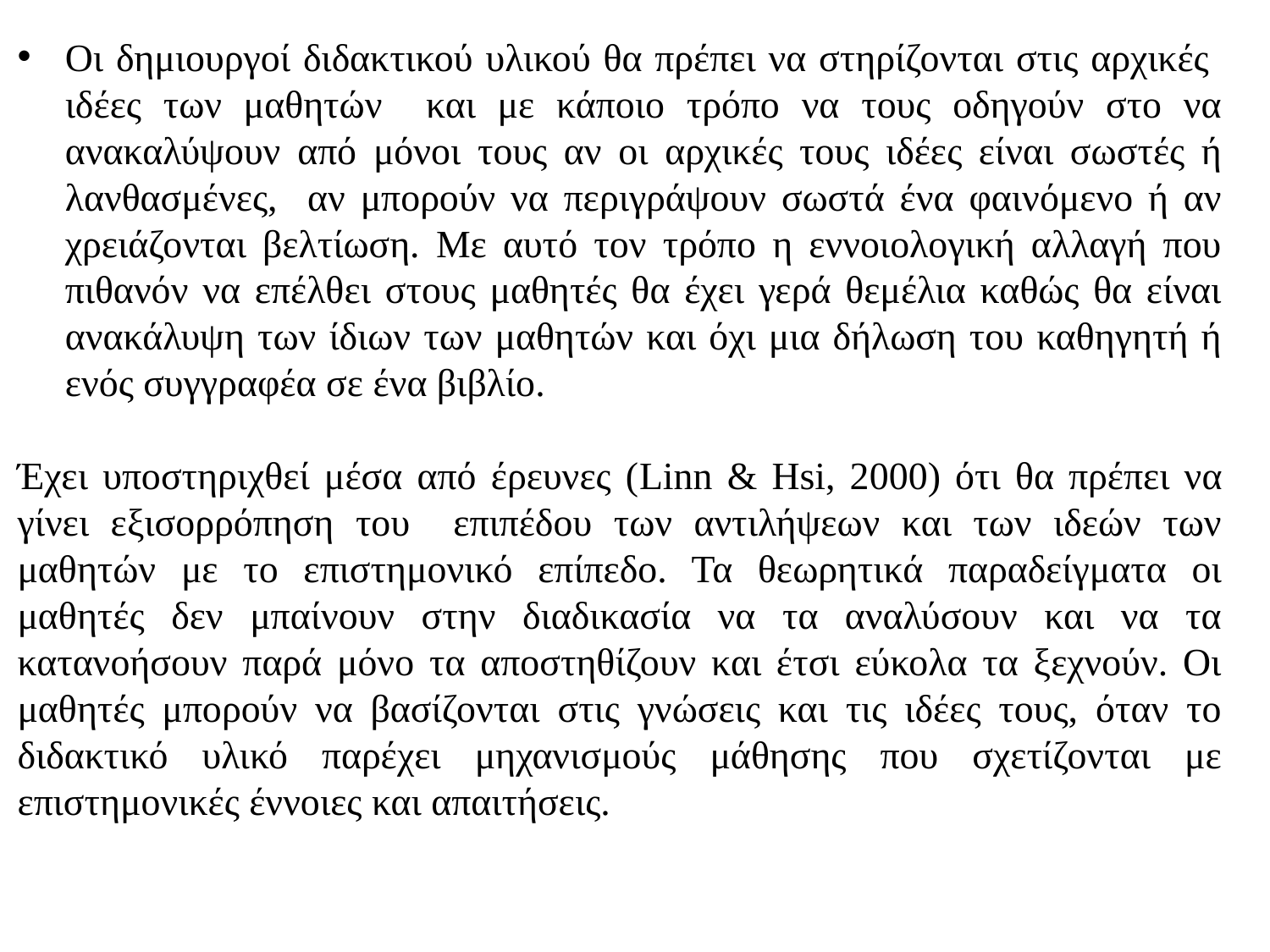

Οι δημιουργοί διδακτικού υλικού θα πρέπει να στηρίζονται στις αρχικές  ιδέες των μαθητών  και με κάποιο τρόπο να τους οδηγούν στο να ανακαλύψουν από μόνοι τους αν οι αρχικές τους ιδέες είναι σωστές ή λανθασμένες,  αν μπορούν να περιγράψουν σωστά ένα φαινόμενο ή αν χρειάζονται βελτίωση. Με αυτό τον τρόπο η εννοιολογική αλλαγή που πιθανόν να επέλθει στους μαθητές θα έχει γερά θεμέλια καθώς θα είναι ανακάλυψη των ίδιων των μαθητών και όχι μια δήλωση του καθηγητή ή ενός συγγραφέα σε ένα βιβλίο.

Έχει υποστηριχθεί μέσα από έρευνες (Linn & Hsi, 2000) ότι θα πρέπει να γίνει εξισορρόπηση του  επιπέδου των αντιλήψεων και των ιδεών των μαθητών με το επιστημονικό επίπεδο. Τα θεωρητικά παραδείγματα οι μαθητές δεν μπαίνουν στην διαδικασία να τα αναλύσουν και να τα κατανοήσουν παρά μόνο τα αποστηθίζουν και έτσι εύκολα τα ξεχνούν. Οι μαθητές μπορούν να βασίζονται στις γνώσεις και τις ιδέες τους, όταν το διδακτικό υλικό παρέχει μηχανισμούς μάθησης που σχετίζονται με επιστημονικές έννοιες και απαιτήσεις.